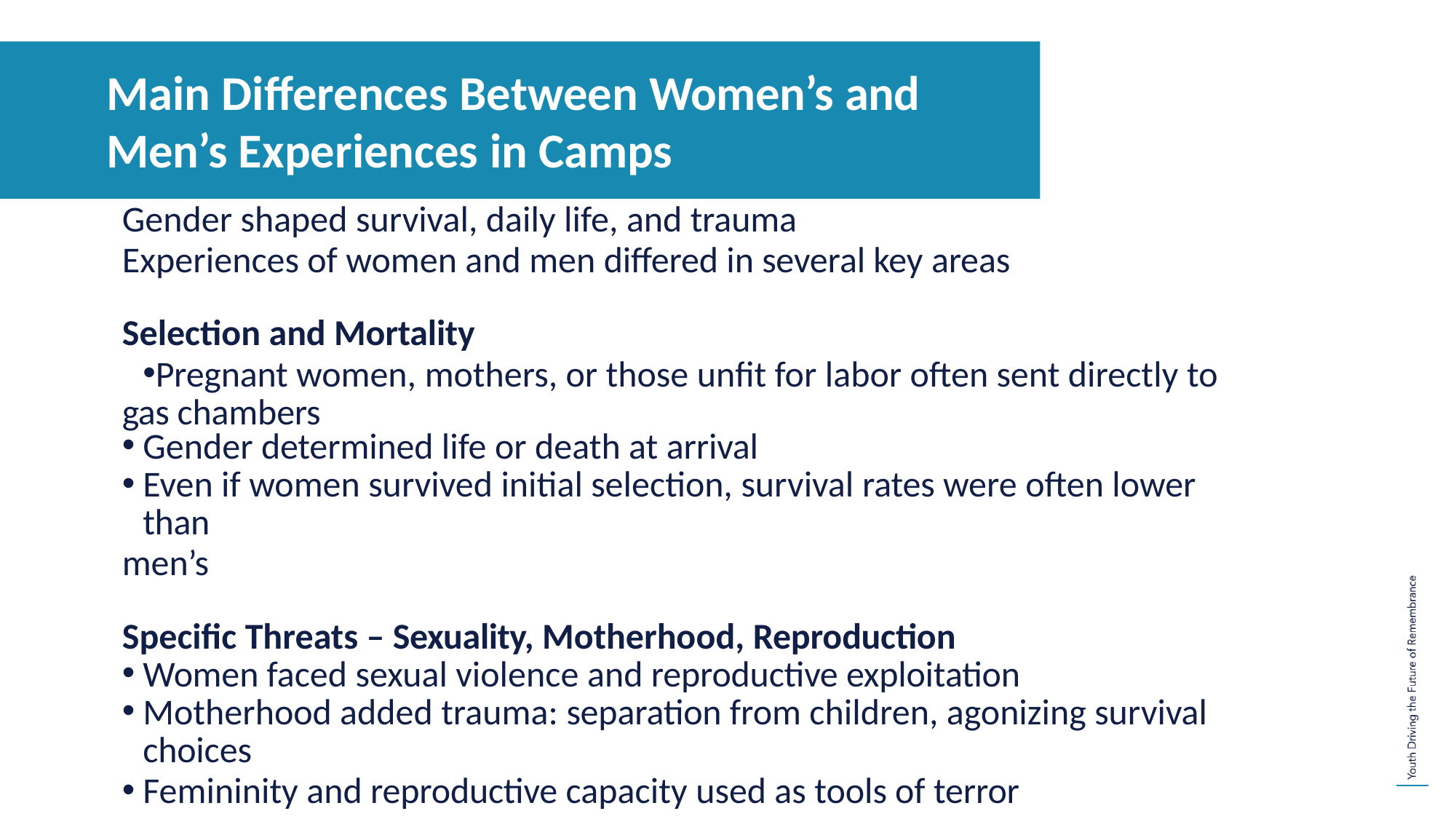

# Main Differences Between Women’s and Men’s Experiences in Camps
Gender shaped survival, daily life, and trauma
Experiences of women and men differed in several key areas
Selection and Mortality
Pregnant women, mothers, or those unfit for labor often sent directly to gas chambers
Gender determined life or death at arrival
Even if women survived initial selection, survival rates were often lower than
men’s
Specific Threats – Sexuality, Motherhood, Reproduction
Women faced sexual violence and reproductive exploitation
Motherhood added trauma: separation from children, agonizing survival choices
Femininity and reproductive capacity used as tools of terror